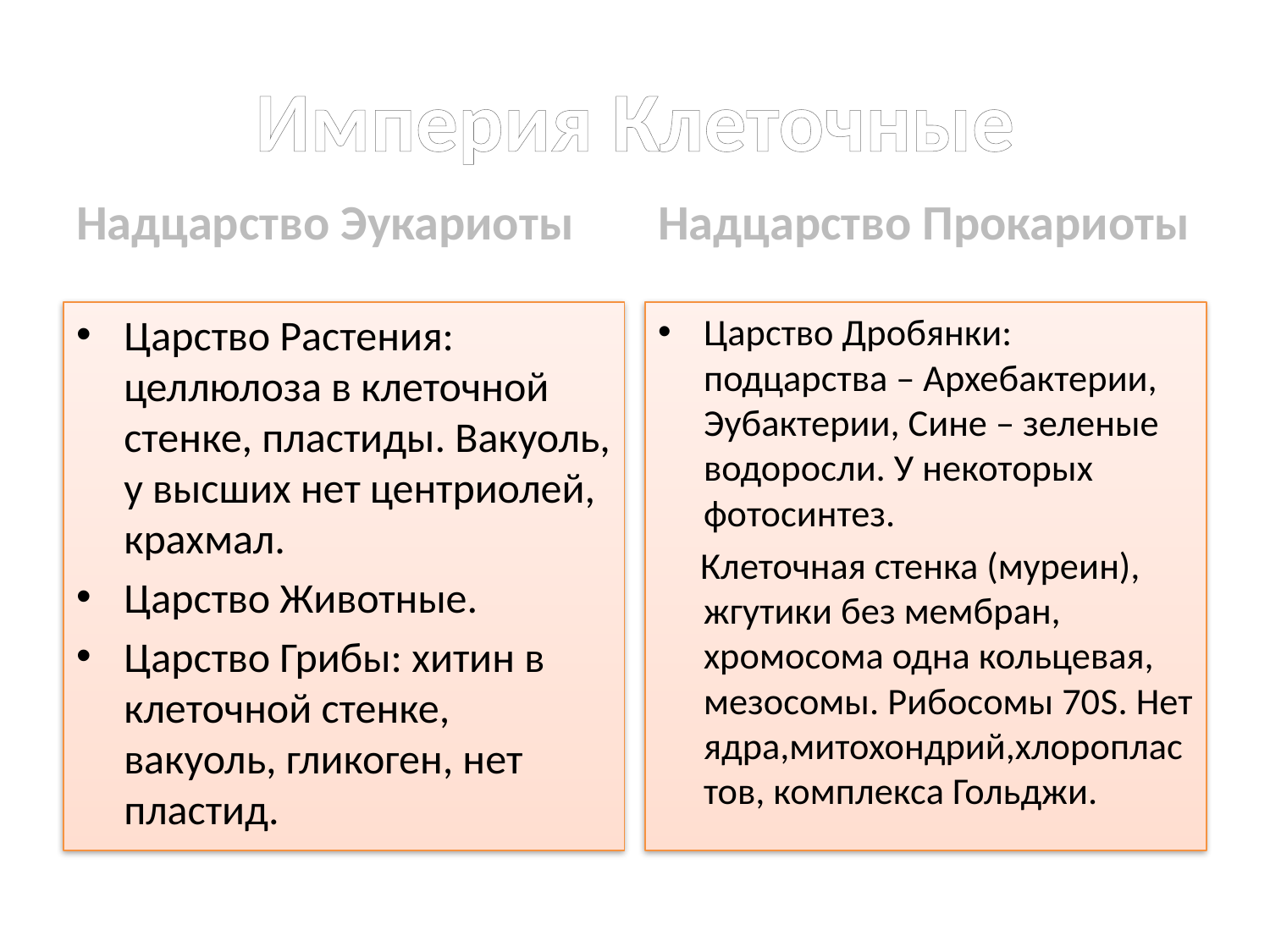

# Империя Клеточные
Надцарство Эукариоты
Надцарство Прокариоты
Царство Растения: целлюлоза в клеточной стенке, пластиды. Вакуоль, у высших нет центриолей, крахмал.
Царство Животные.
Царство Грибы: хитин в клеточной стенке, вакуоль, гликоген, нет пластид.
Царство Дробянки: подцарства – Архебактерии, Эубактерии, Сине – зеленые водоросли. У некоторых фотосинтез.
     Клеточная стенка (муреин), жгутики без мембран, хромосома одна кольцевая, мезосомы. Рибосомы 70S. Нет ядра,митохондрий,хлоропластов, комплекса Гольджи.